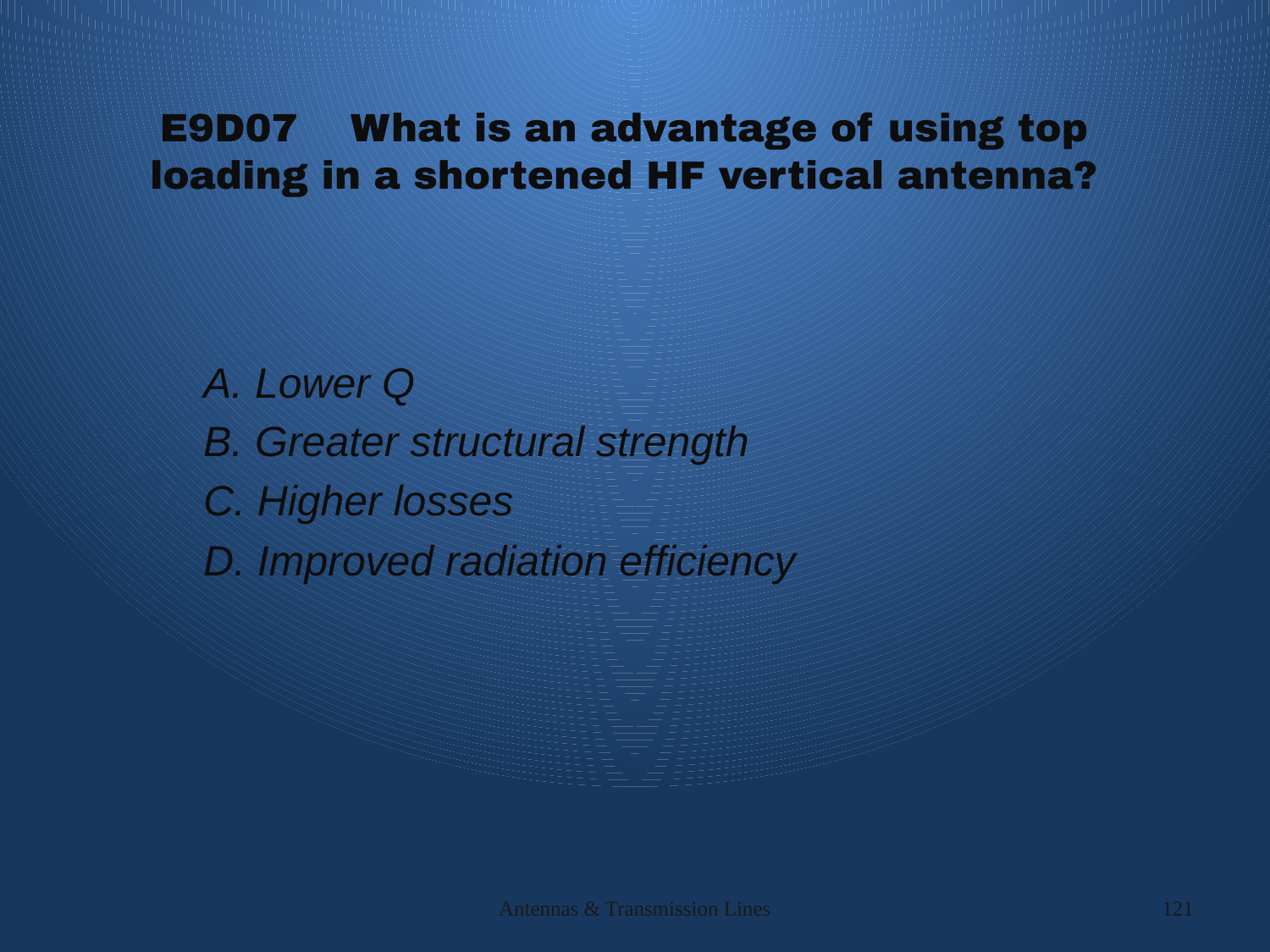

# E9D07    What is an advantage of using top loading in a shortened HF vertical antenna?
A. Lower Q
B. Greater structural strength
C. Higher losses
D. Improved radiation efficiency

Antennas & Transmission Lines
121